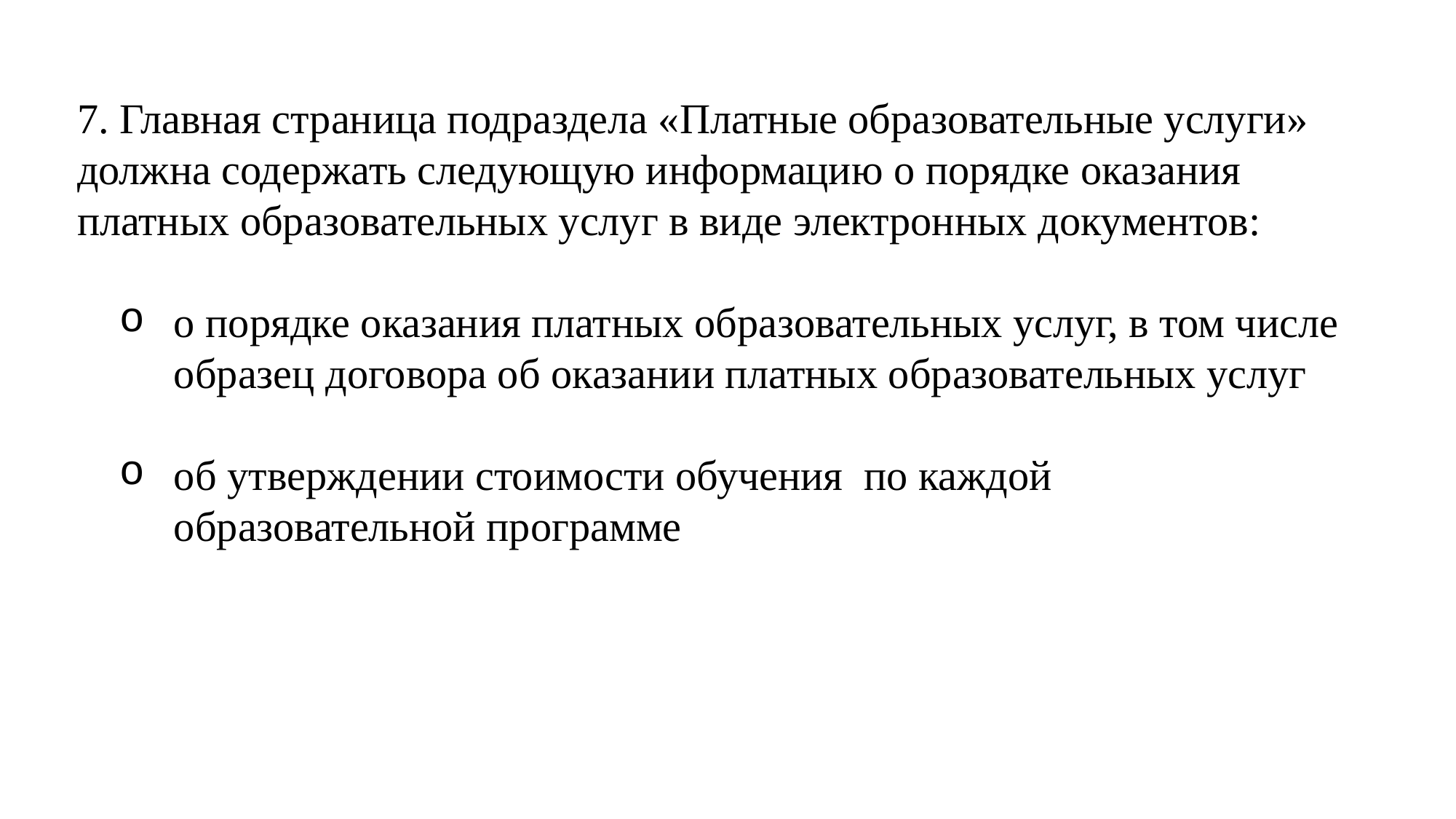

7. Главная страница подраздела «Платные образовательные услуги» должна содержать следующую информацию о порядке оказания платных образовательных услуг в виде электронных документов:

о порядке оказания платных образовательных услуг, в том числе образец договора об оказании платных образовательных услуг
об утверждении стоимости обучения  по каждой образовательной программе